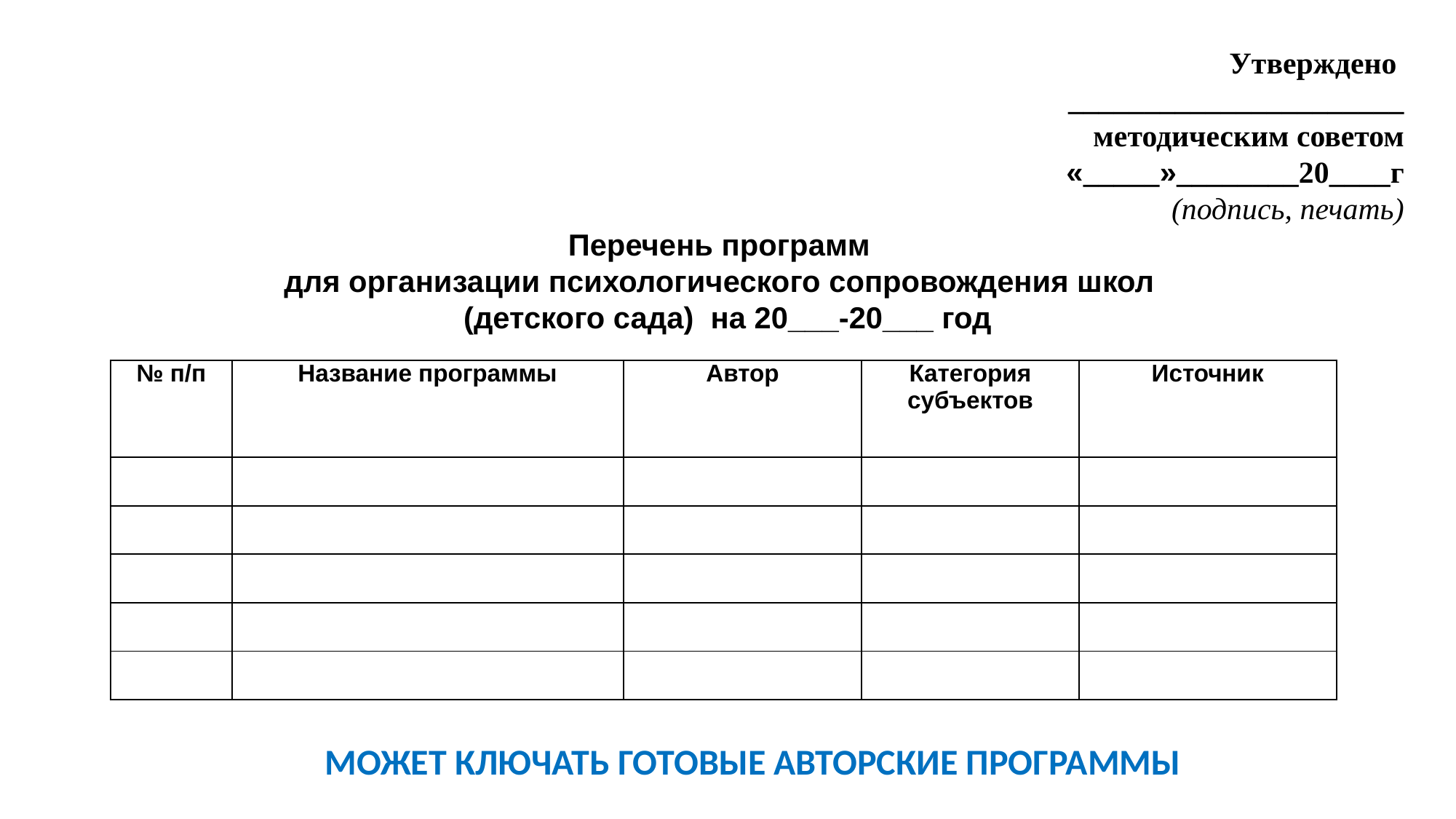

Утверждено
______________________
методическим советом
«_____»________20____г
(подпись, печать)
Перечень программ
для организации психологического сопровождения школ
 (детского сада)  на 20___-20___ год
| № п/п | Название программы | Автор | Категория субъектов | Источник |
| --- | --- | --- | --- | --- |
|  |  |  |  |  |
|  |  |  |  |  |
|  |  |  |  |  |
|  |  |  |  |  |
|  |  |  |  |  |
МОЖЕТ КЛЮЧАТЬ ГОТОВЫЕ АВТОРСКИЕ ПРОГРАММЫ